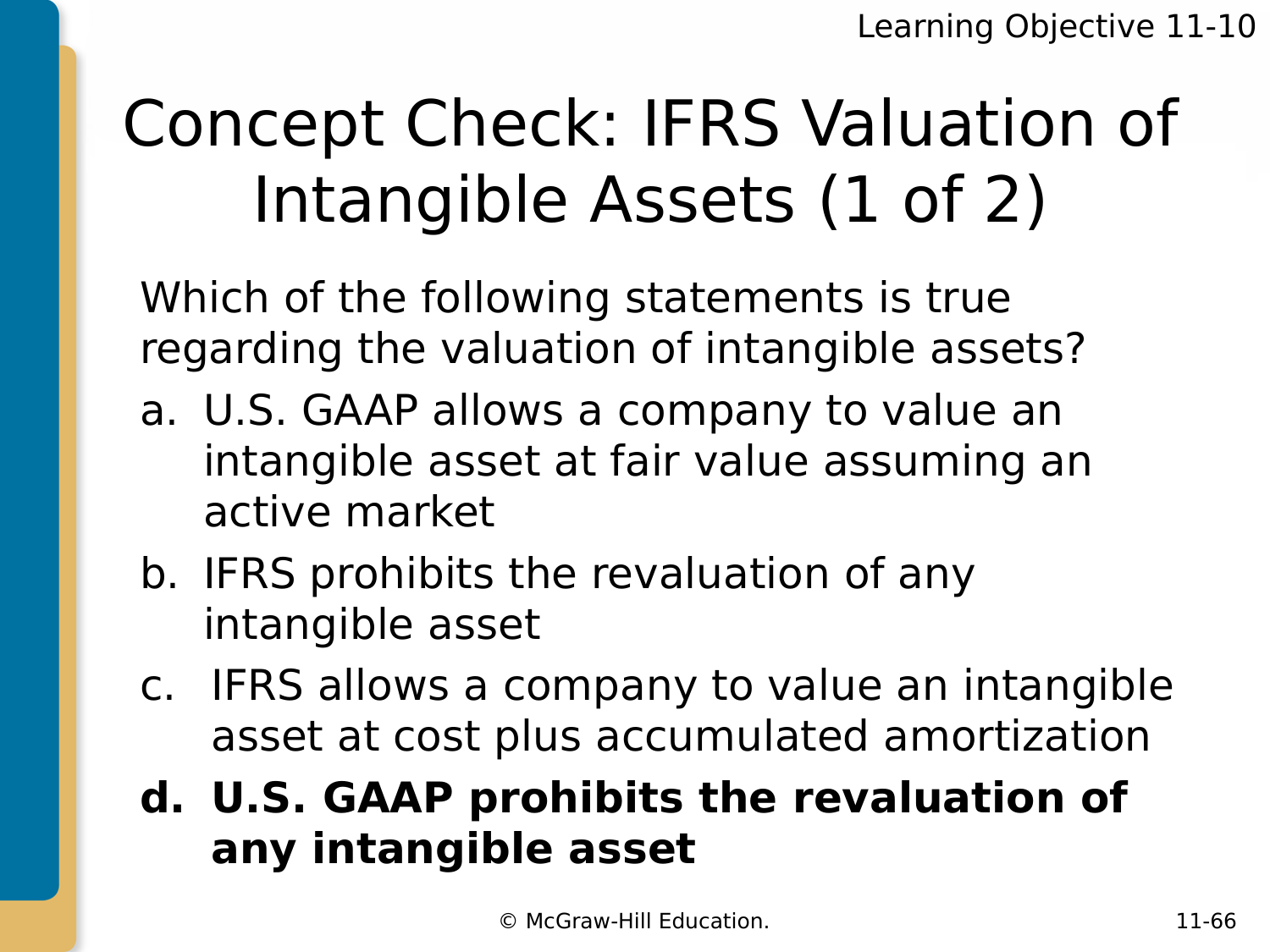

Learning Objective 11-10
# Concept Check: IFRS Valuation of Intangible Assets (1 of 2)
Which of the following statements is true regarding the valuation of intangible assets?
U.S. GAAP allows a company to value an intangible asset at fair value assuming an active market
IFRS prohibits the revaluation of any intangible asset
IFRS allows a company to value an intangible asset at cost plus accumulated amortization
U.S. GAAP prohibits the revaluation of any intangible asset